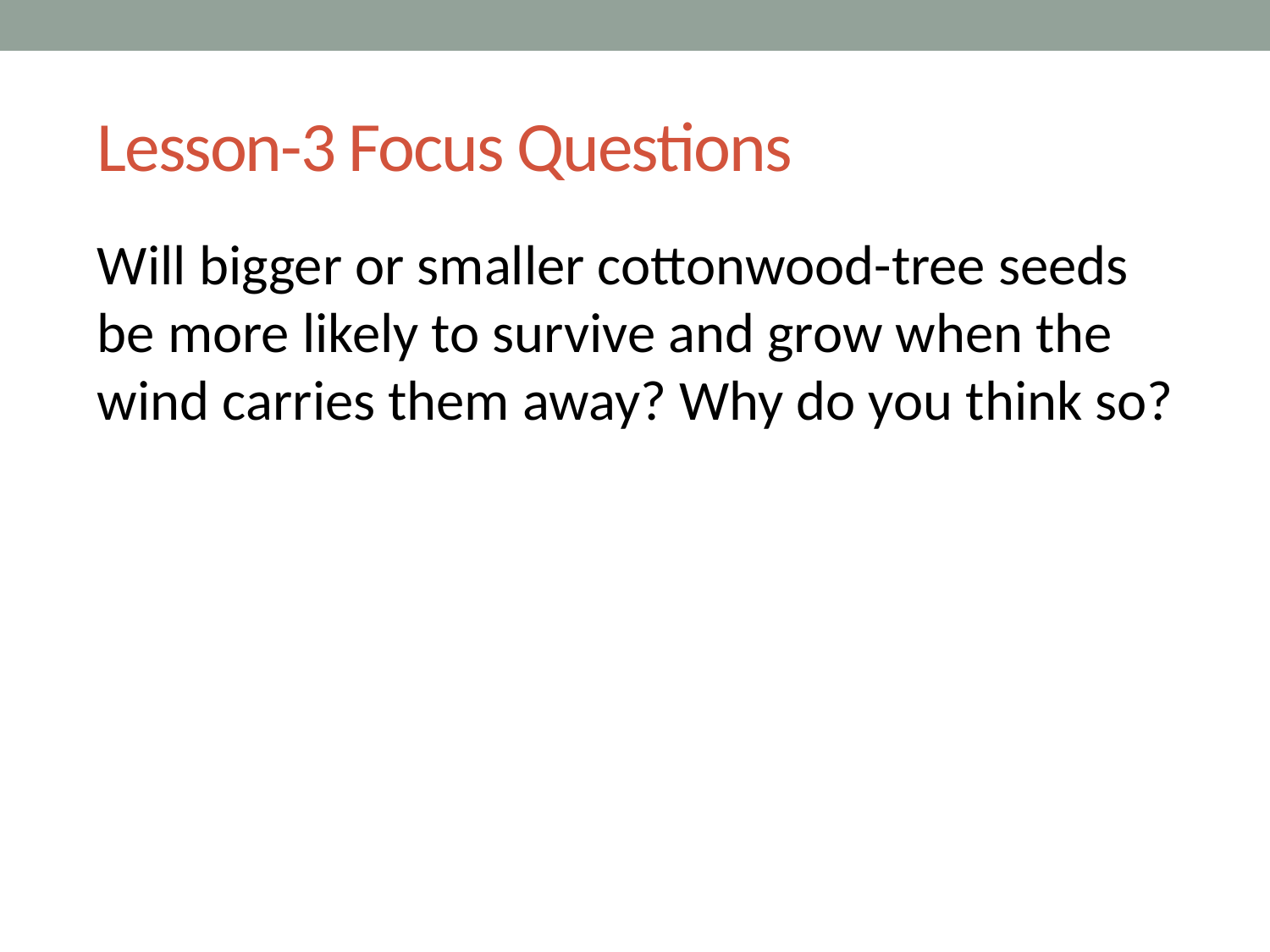

# Lesson-3 Focus Questions
Will bigger or smaller cottonwood-tree seeds be more likely to survive and grow when the wind carries them away? Why do you think so?